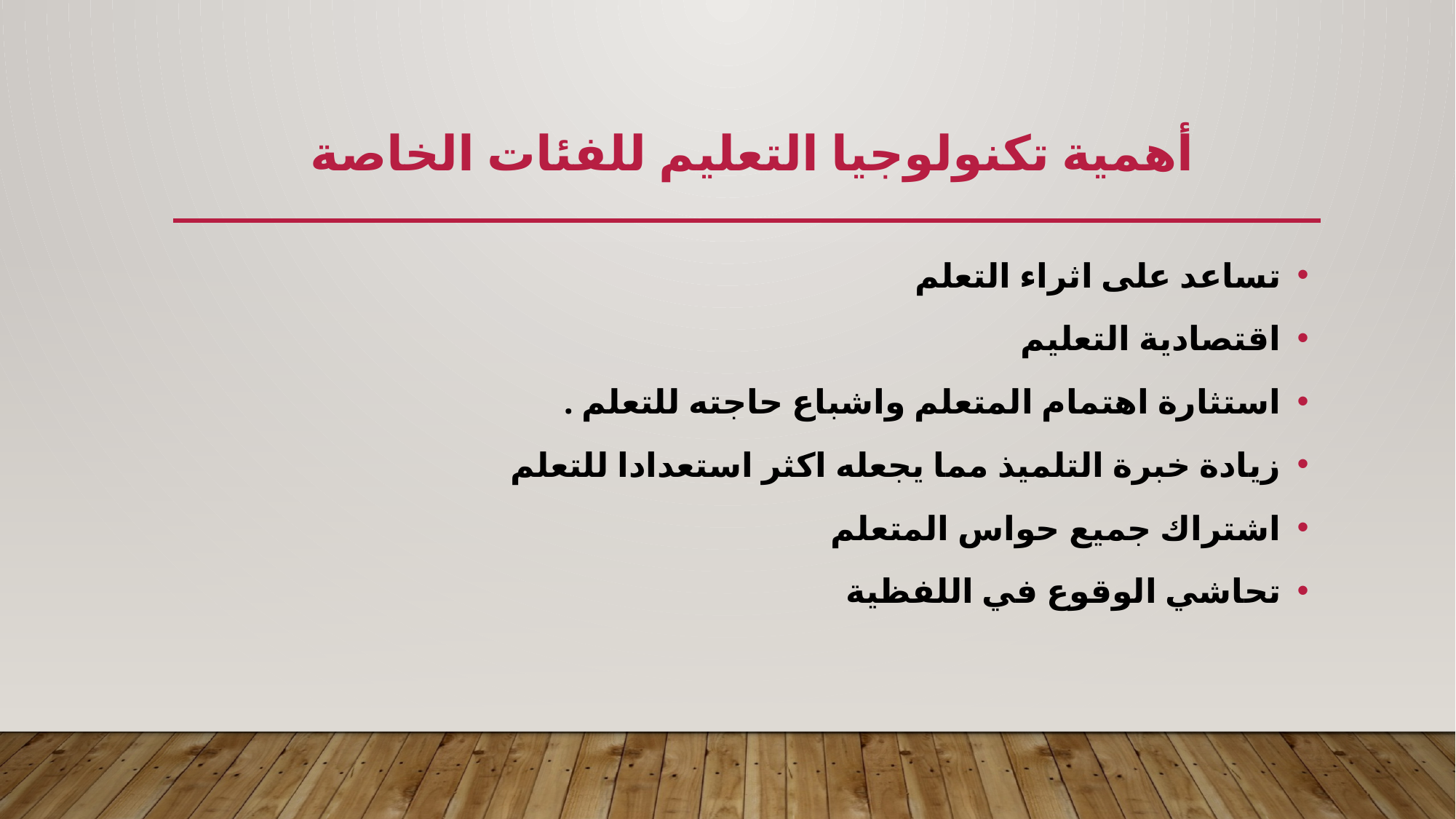

# أهمية تكنولوجيا التعليم للفئات الخاصة
تساعد على اثراء التعلم
اقتصادية التعليم
استثارة اهتمام المتعلم واشباع حاجته للتعلم .
زيادة خبرة التلميذ مما يجعله اكثر استعدادا للتعلم
اشتراك جميع حواس المتعلم
تحاشي الوقوع في اللفظية